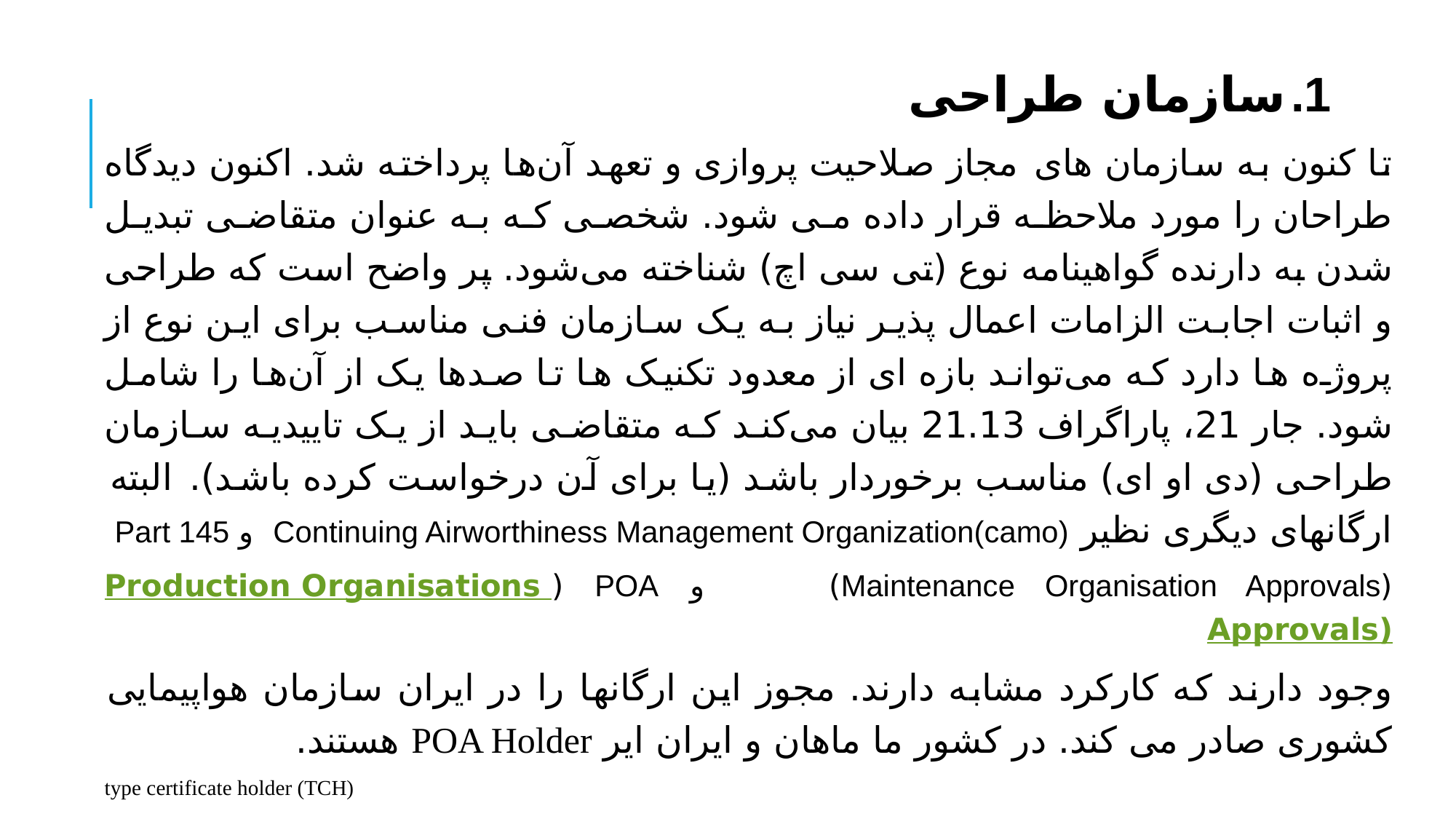

سازمان طراحی
تا کنون به سازمان ‌های مجاز صلاحیت پروازی و تعهد آن‌ها پرداخته شد. اکنون دیدگاه طراحان را مورد ملاحظه قرار داده می شود. شخصی که به عنوان متقاضی تبدیل شدن به دارنده گواهینامه نوع (تی سی اچ) شناخته می‌شود. پر واضح است که طراحی و اثبات اجابت الزامات اعمال پذیر نیاز به یک سازمان فنی مناسب برای این نوع از پروژه ‌ها دارد که می‌تواند بازه ای از معدود تکنیک ‌ها تا صد‌ها یک از آن‌ها را شامل شود. جار 21، پاراگراف 21.13 بیان می‌کند که متقاضی باید از یک تاییدیه سازمان طراحی (دی او ای) مناسب برخوردار باشد (یا برای آن درخواست کرده باشد). البته ارگانهای دیگری نظیر Continuing Airworthiness Management Organization(camo)  و Part 145
(Maintenance Organisation Approvals)    و POA (Production Organisations Approvals)
وجود دارند که کارکرد مشابه دارند. مجوز این ارگانها را در ایران سازمان هواپیمایی کشوری صادر می کند. در کشور ما ماهان و ایران ایر POA Holder هستند.
type certificate holder (TCH)
Design Organization Approval (DOA)